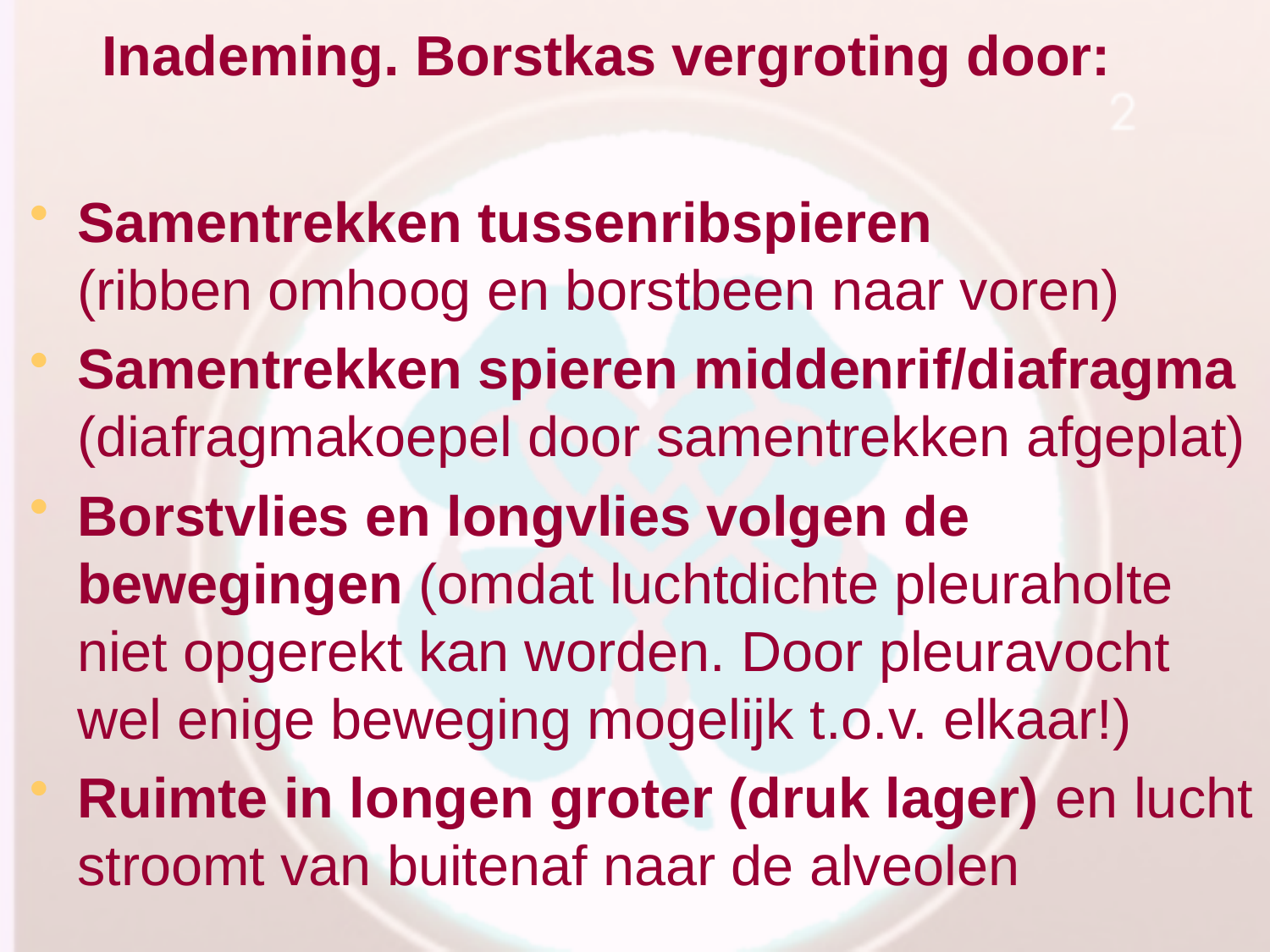

# Inademing. Borstkas vergroting door:
Samentrekken tussenribspieren
(ribben omhoog en borstbeen naar voren)
Samentrekken spieren middenrif/diafragma
(diafragmakoepel door samentrekken afgeplat)
Borstvlies en longvlies volgen de bewegingen (omdat luchtdichte pleuraholte niet opgerekt kan worden. Door pleuravocht wel enige beweging mogelijk t.o.v. elkaar!)
Ruimte in longen groter (druk lager) en lucht stroomt van buitenaf naar de alveolen